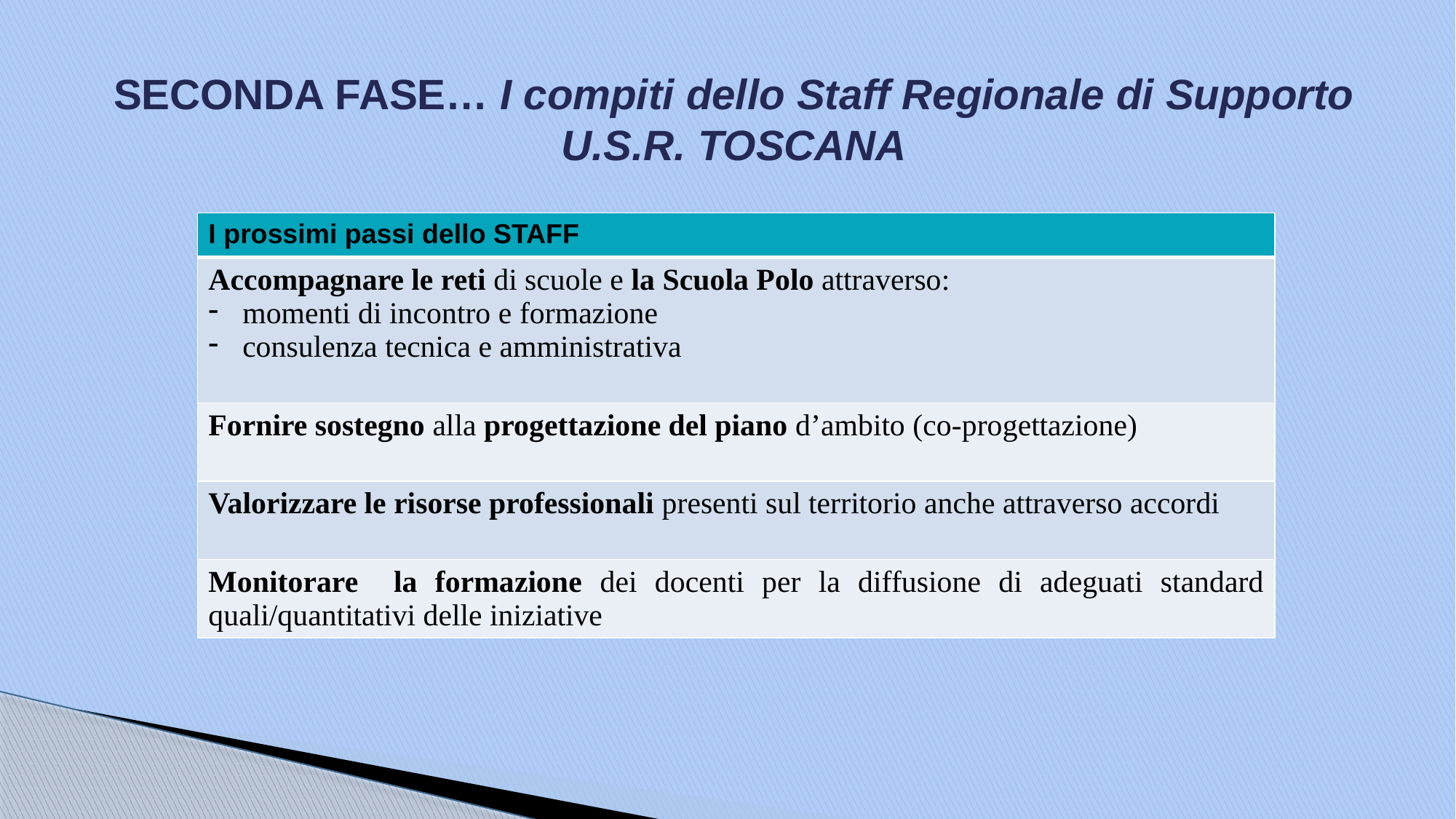

# SECONDA FASE… I compiti dello Staff Regionale di Supporto U.S.R. TOSCANA
| I prossimi passi dello STAFF |
| --- |
| Accompagnare le reti di scuole e la Scuola Polo attraverso: momenti di incontro e formazione consulenza tecnica e amministrativa |
| Fornire sostegno alla progettazione del piano d’ambito (co-progettazione) |
| Valorizzare le risorse professionali presenti sul territorio anche attraverso accordi |
| Monitorare la formazione dei docenti per la diffusione di adeguati standard quali/quantitativi delle iniziative |